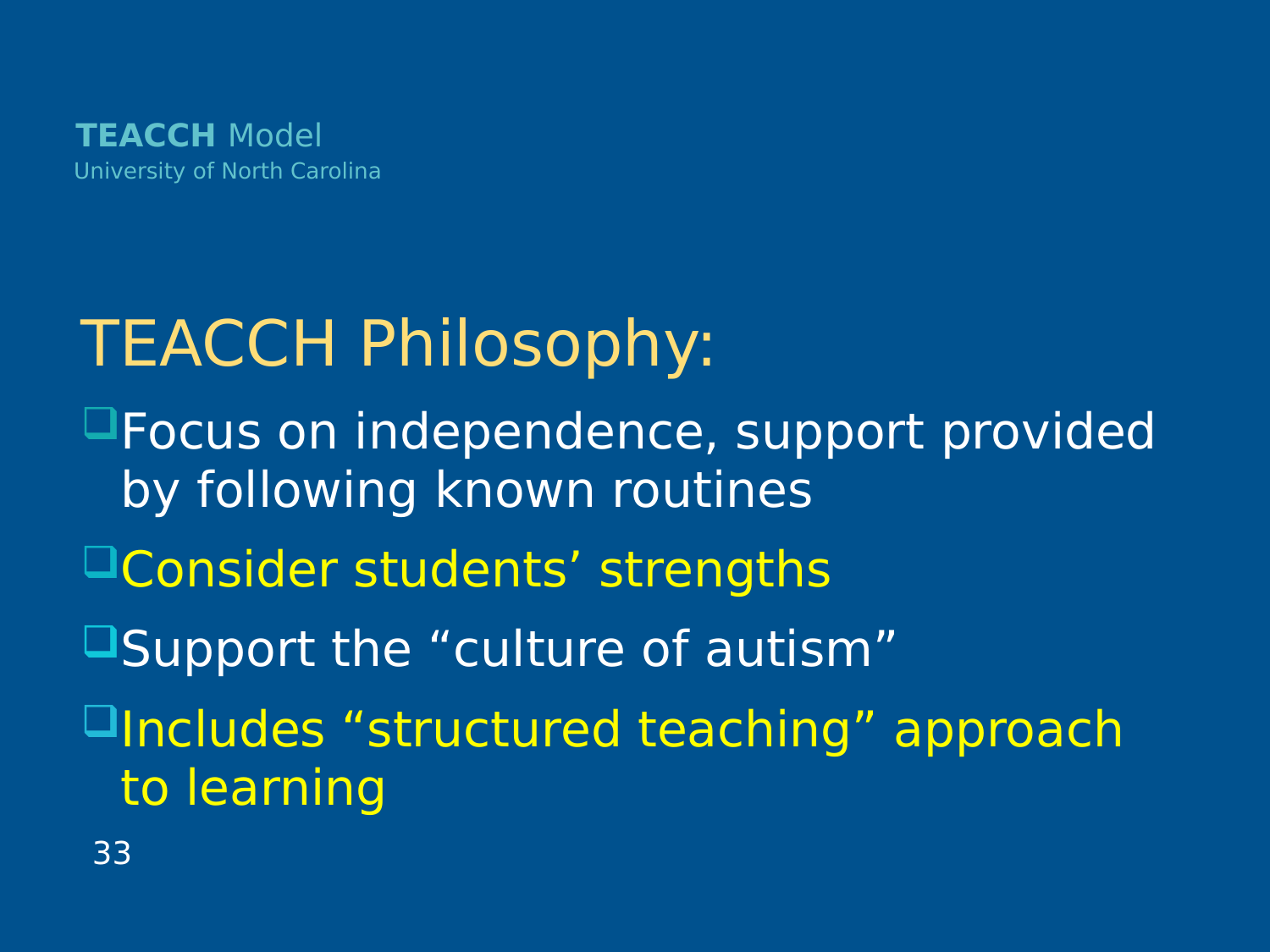

# TEACCH Model University of North Carolina
TEACCH Philosophy:
Focus on independence, support provided by following known routines
Consider students’ strengths
Support the “culture of autism”
Includes “structured teaching” approach to learning

33